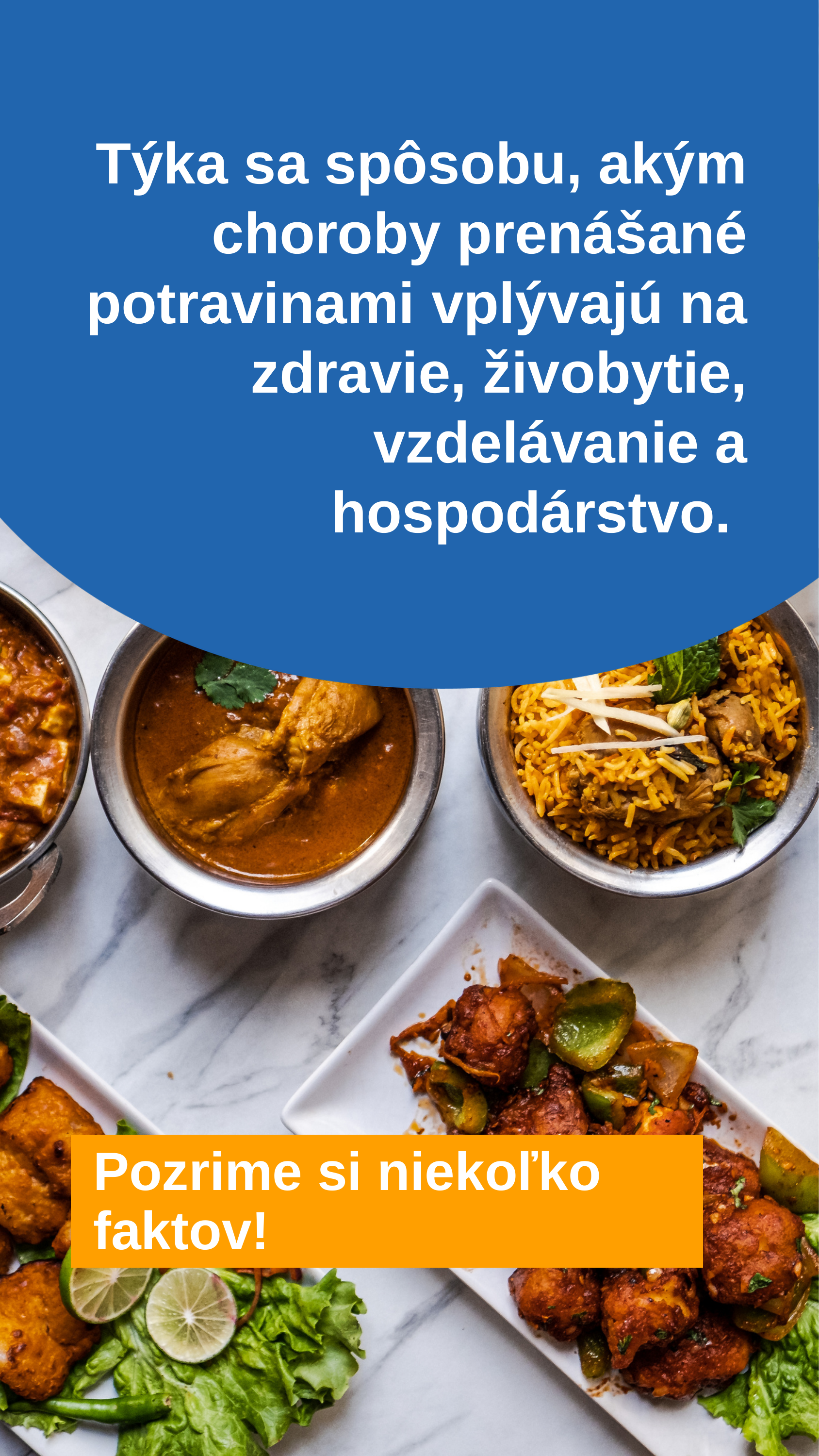

Týka sa spôsobu, akým choroby prenášané potravinami vplývajú na zdravie, živobytie, vzdelávanie a hospodárstvo.

Pozrime si niekoľko faktov!